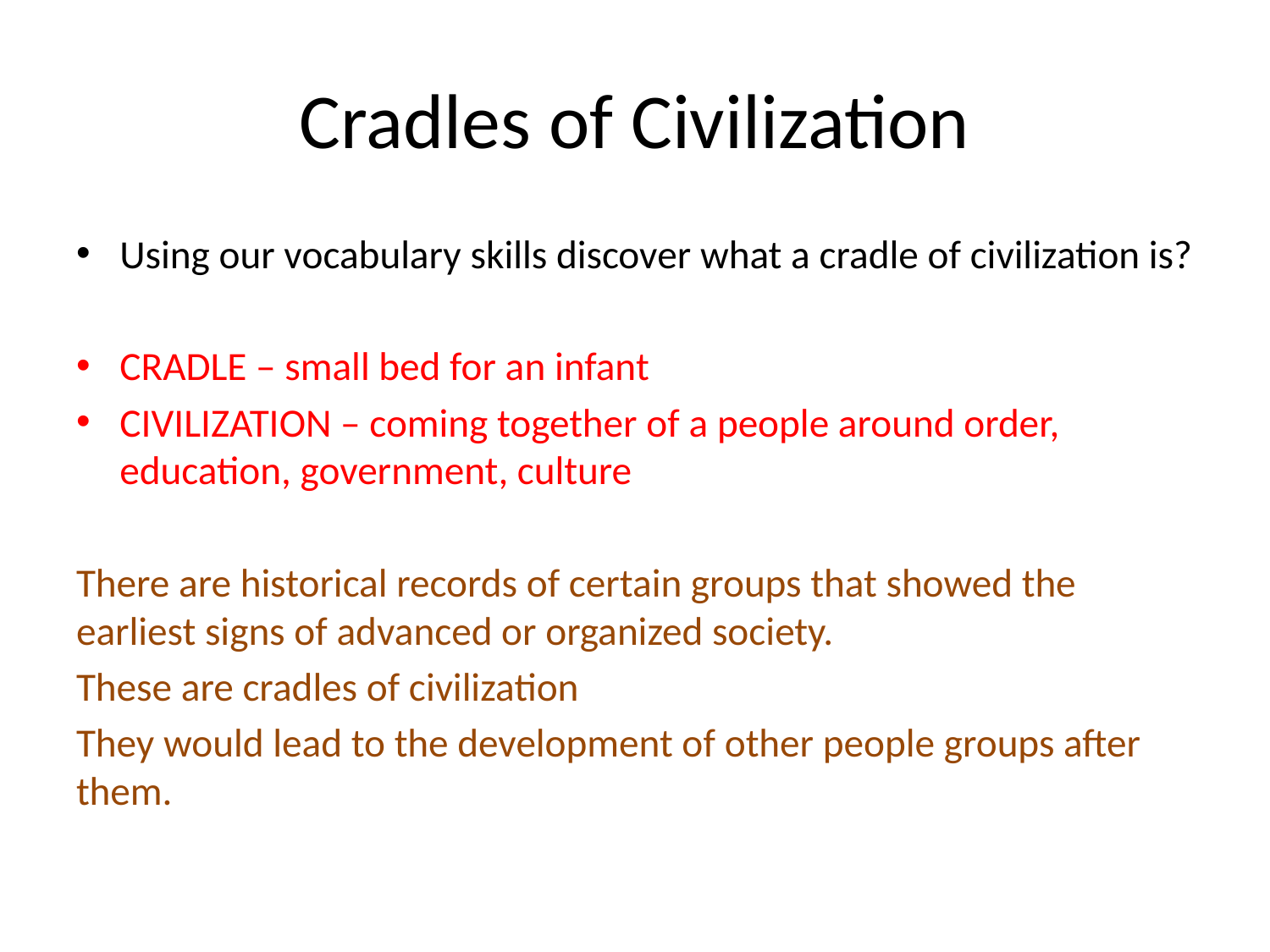

# Cradles of Civilization
Using our vocabulary skills discover what a cradle of civilization is?

CRADLE – small bed for an infant
CIVILIZATION – coming together of a people around order, education, government, culture

There are historical records of certain groups that showed the earliest signs of advanced or organized society.
These are cradles of civilization
They would lead to the development of other people groups after them.